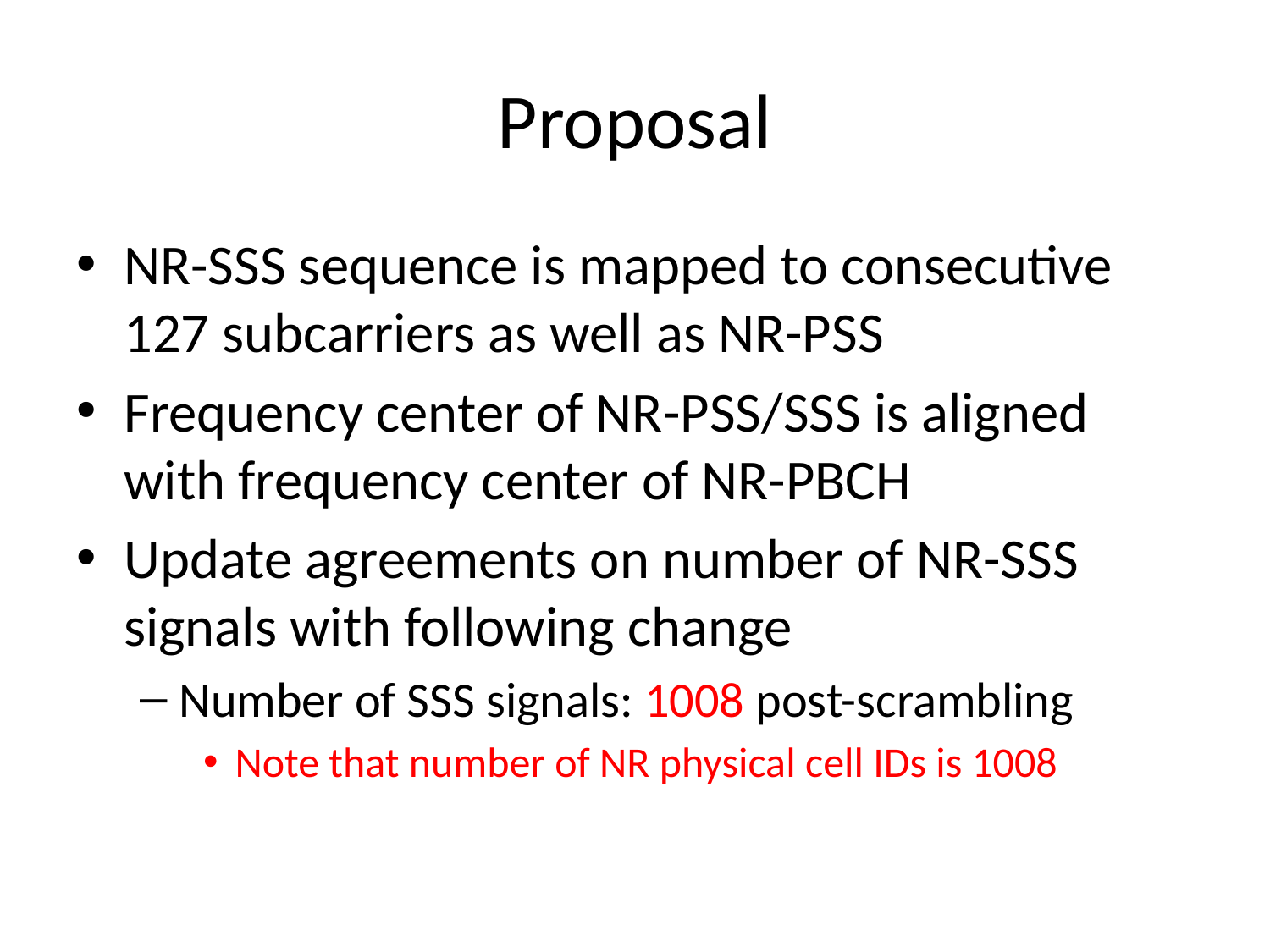

# Proposal
NR-SSS sequence is mapped to consecutive 127 subcarriers as well as NR-PSS
Frequency center of NR-PSS/SSS is aligned with frequency center of NR-PBCH
Update agreements on number of NR-SSS signals with following change
Number of SSS signals: 1008 post-scrambling
Note that number of NR physical cell IDs is 1008